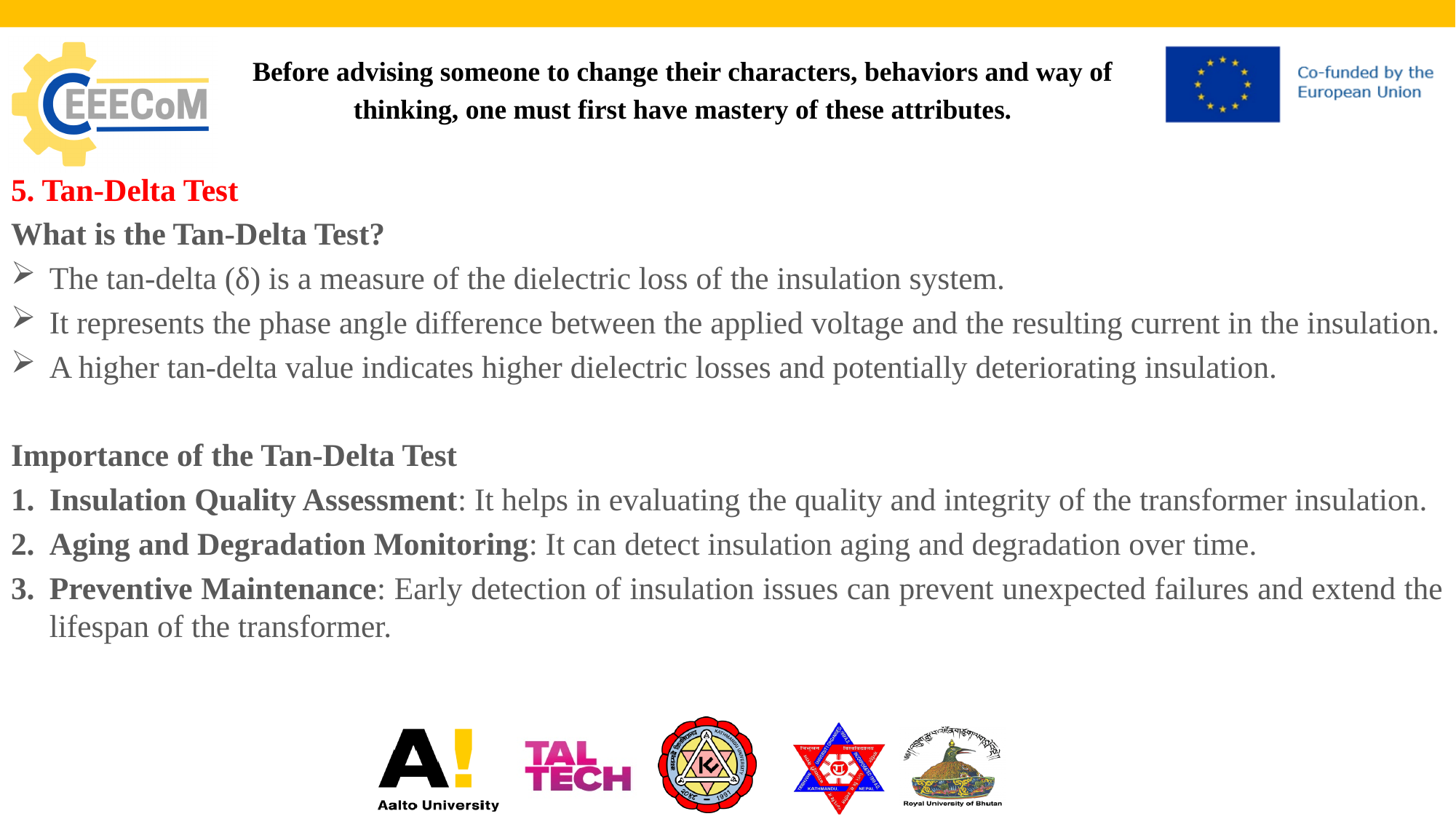

# Before advising someone to change their characters, behaviors and way of thinking, one must first have mastery of these attributes.
5. Tan-Delta Test
What is the Tan-Delta Test?
The tan-delta (δ) is a measure of the dielectric loss of the insulation system.
It represents the phase angle difference between the applied voltage and the resulting current in the insulation.
A higher tan-delta value indicates higher dielectric losses and potentially deteriorating insulation.

Importance of the Tan-Delta Test
Insulation Quality Assessment: It helps in evaluating the quality and integrity of the transformer insulation.
Aging and Degradation Monitoring: It can detect insulation aging and degradation over time.
Preventive Maintenance: Early detection of insulation issues can prevent unexpected failures and extend the lifespan of the transformer.